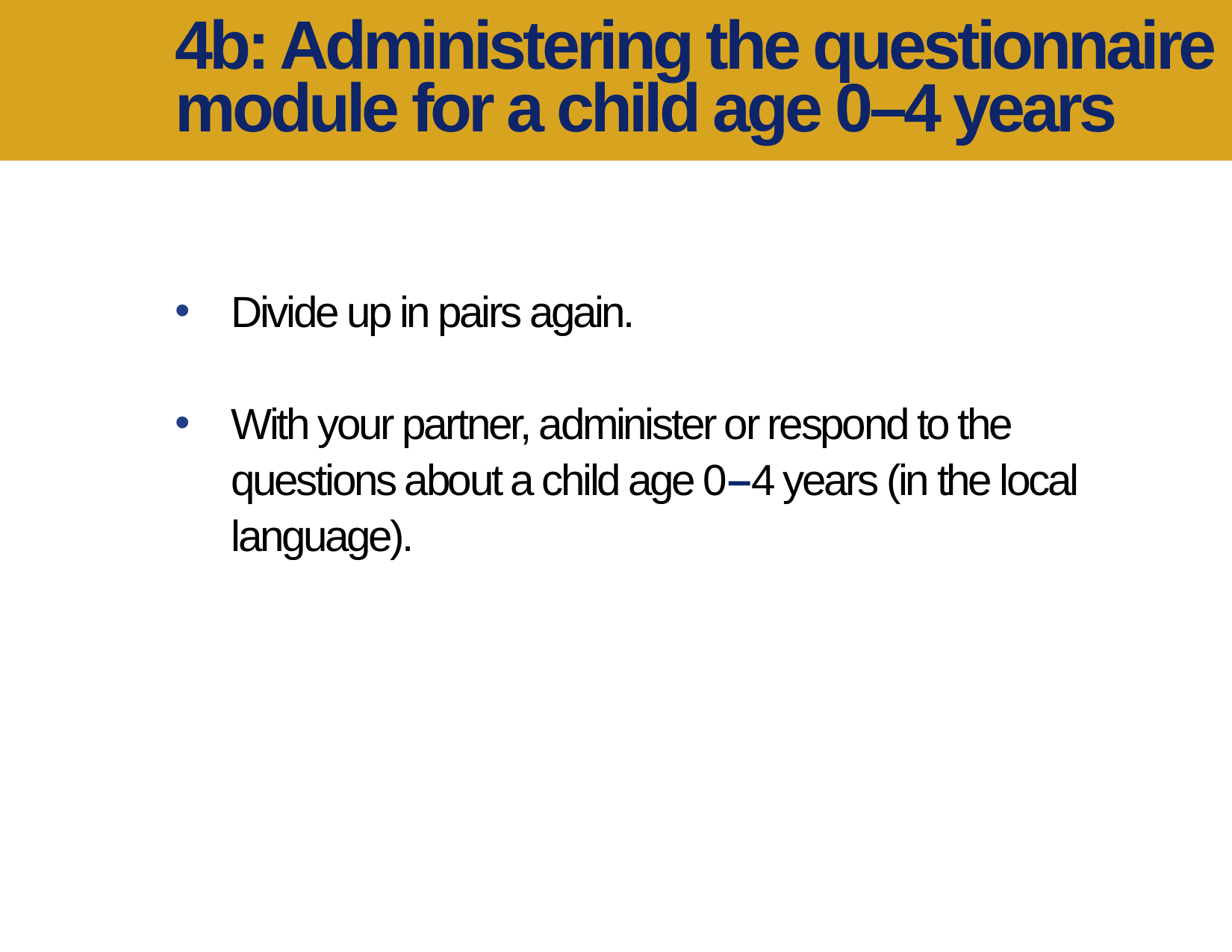

4b: Administering the questionnaire module for a child age 0–4 years
Divide up in pairs again.

With your partner, administer or respond to the questions about a child age 0–4 years (in the local language).